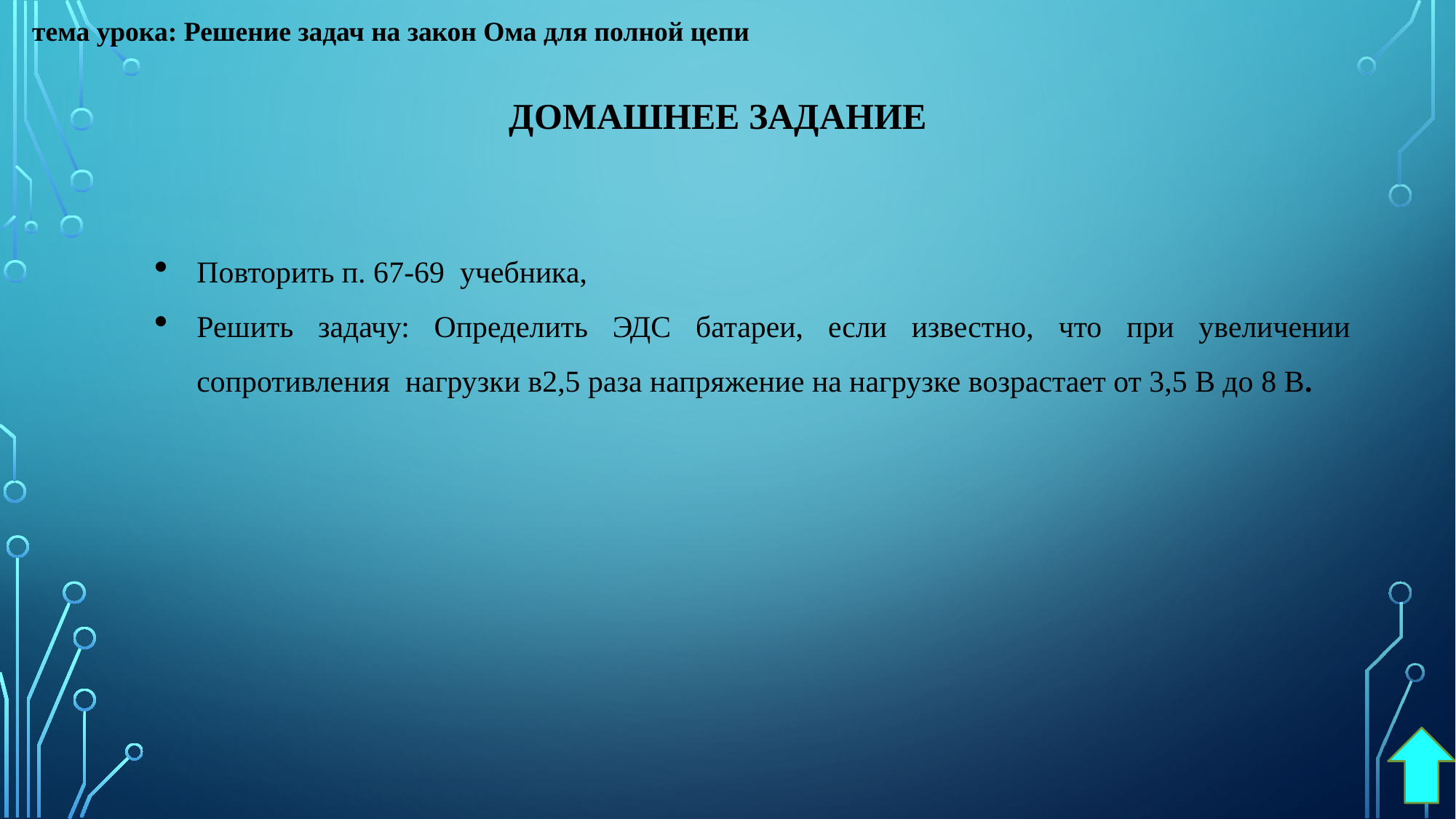

тема урока: Решение задач на закон Ома для полной цепи
ДОМАШНЕЕ ЗАДАНИЕ

Повторить п. 67-69  учебника,
Решить задачу: Определить ЭДС батареи, если известно, что при увеличении сопротивления  нагрузки в2,5 раза напряжение на нагрузке возрастает от 3,5 В до 8 В.